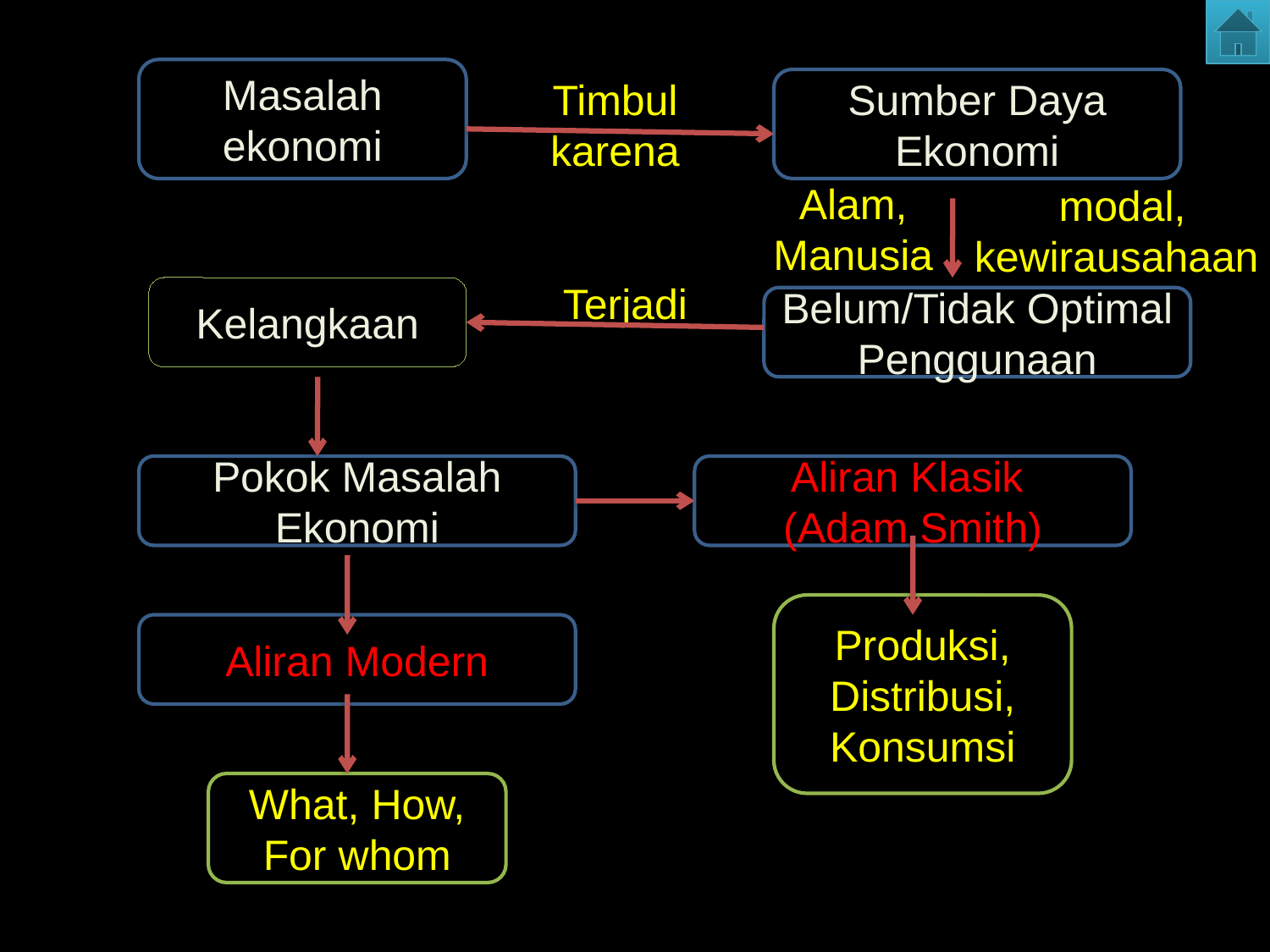

Masalah ekonomi
Sumber Daya Ekonomi
Timbul karena
Alam, Manusia
 modal, kewirausahaan
Terjadi
Kelangkaan
Belum/Tidak Optimal Penggunaan
Pokok Masalah Ekonomi
Aliran Klasik
(Adam Smith)
Produksi, Distribusi, Konsumsi
Aliran Modern
What, How, For whom